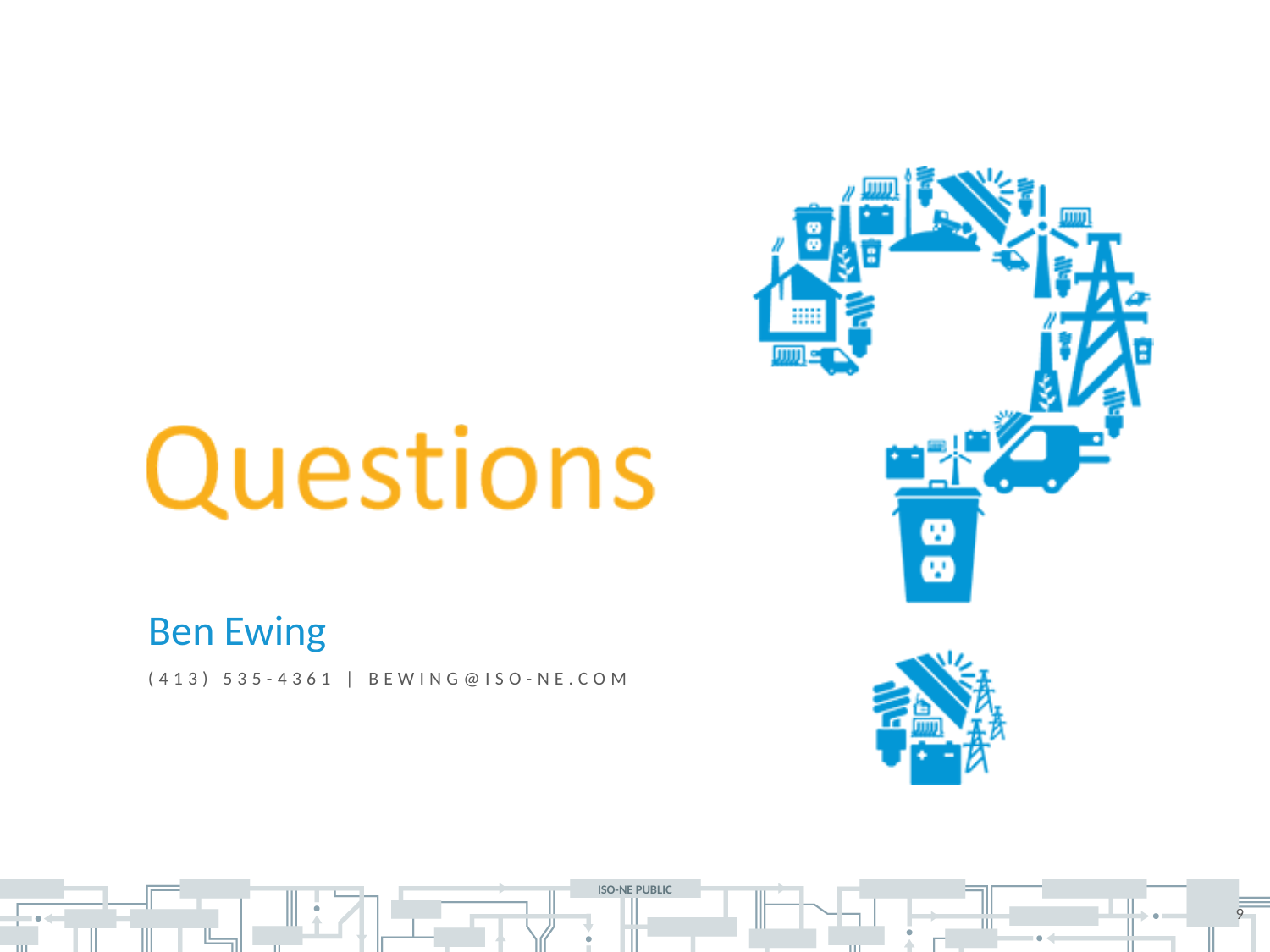

Ben Ewing
(413) 535-4361 | bewing@iso-ne.com
9